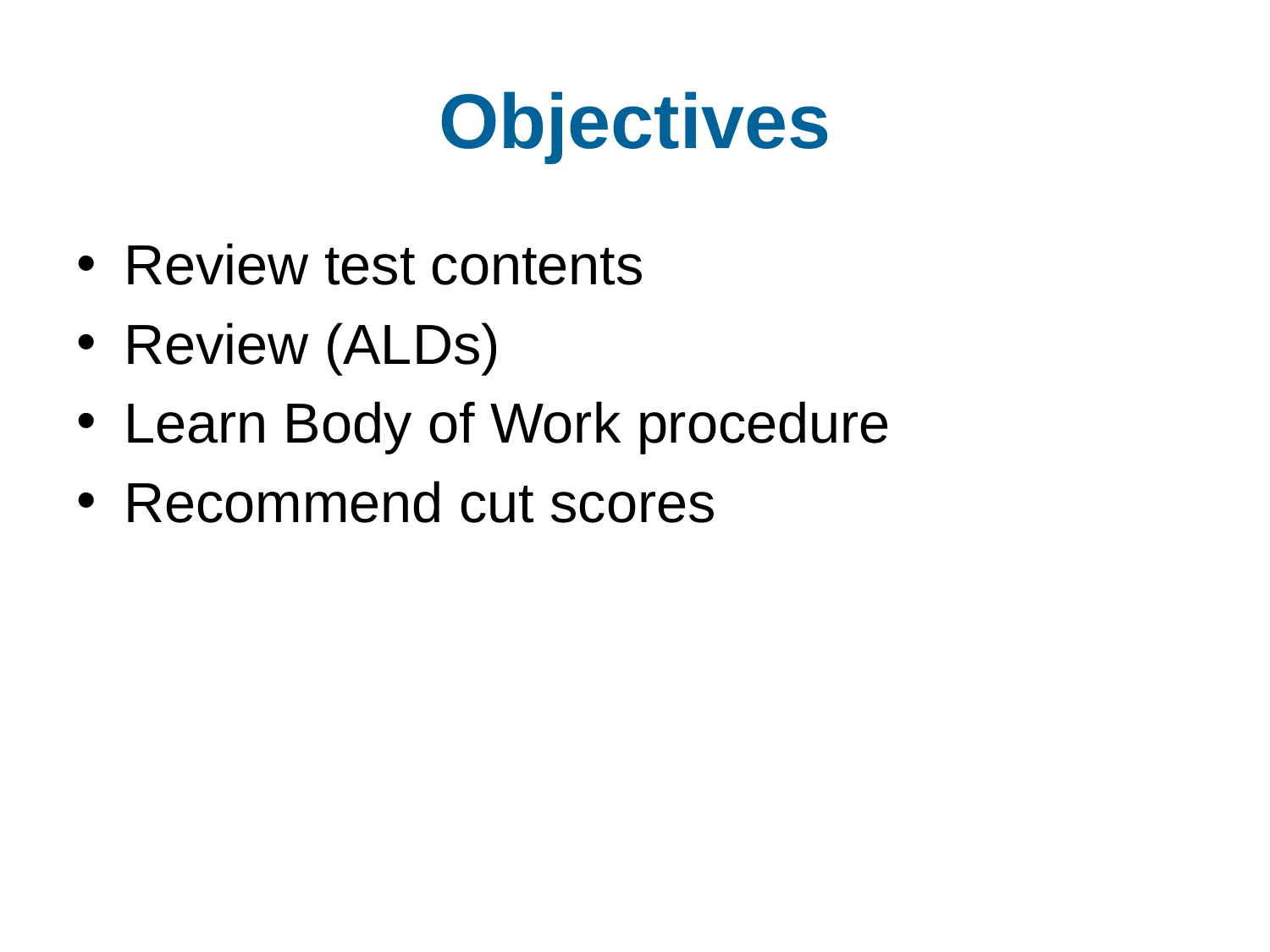

# Objectives
Review test contents
Review (ALDs)
Learn Body of Work procedure
Recommend cut scores